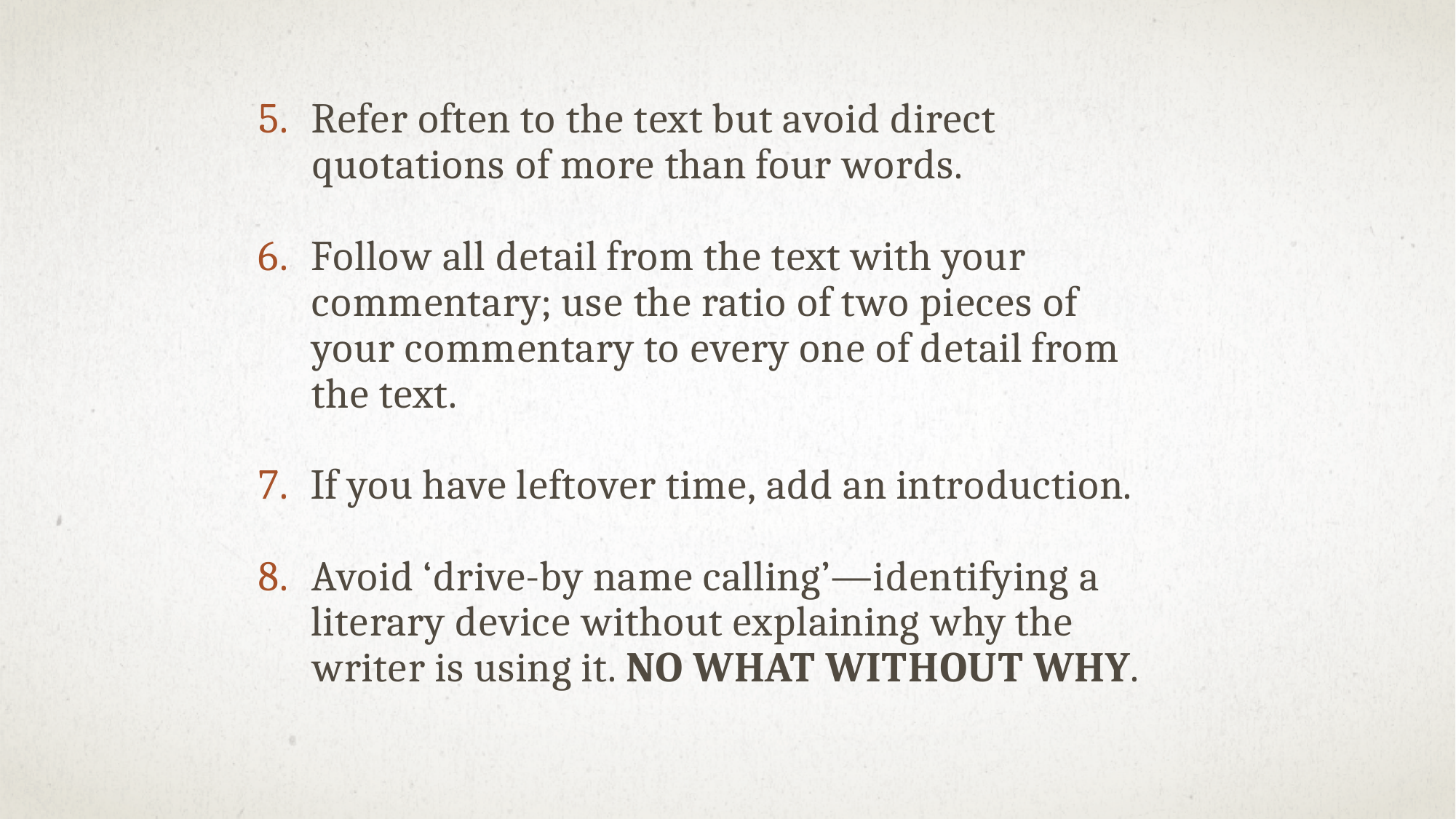

Refer often to the text but avoid direct quotations of more than four words.
Follow all detail from the text with your commentary; use the ratio of two pieces of your commentary to every one of detail from the text.
If you have leftover time, add an introduction.
Avoid ‘drive-by name calling’—identifying a literary device without explaining why the writer is using it. no what without why.